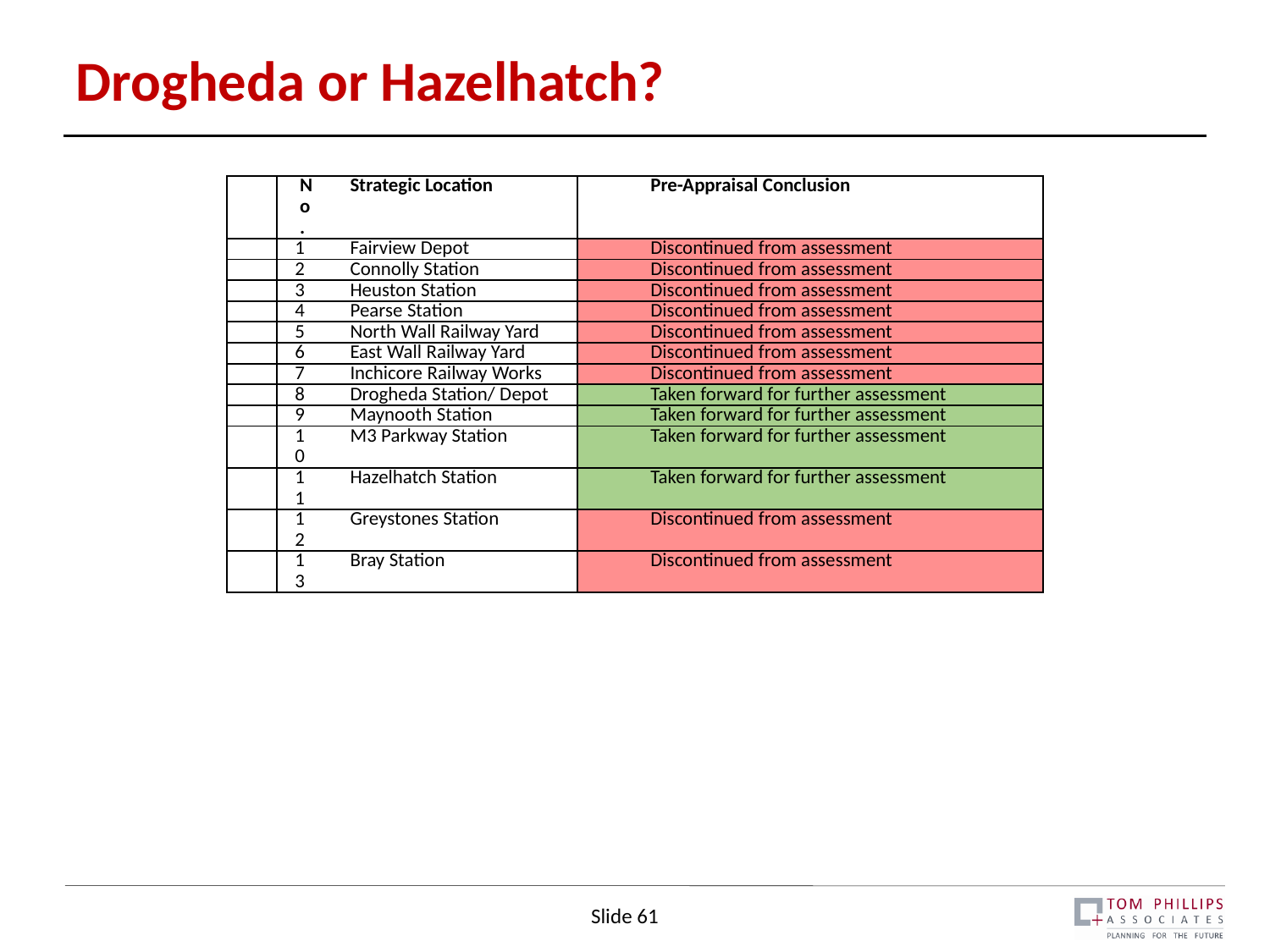

# Drogheda or Hazelhatch?
| No. | Strategic Location | Pre-Appraisal Conclusion |
| --- | --- | --- |
| 1 | Fairview Depot | Discontinued from assessment |
| 2 | Connolly Station | Discontinued from assessment |
| 3 | Heuston Station | Discontinued from assessment |
| 4 | Pearse Station | Discontinued from assessment |
| 5 | North Wall Railway Yard | Discontinued from assessment |
| 6 | East Wall Railway Yard | Discontinued from assessment |
| 7 | Inchicore Railway Works | Discontinued from assessment |
| 8 | Drogheda Station/ Depot | Taken forward for further assessment |
| 9 | Maynooth Station | Taken forward for further assessment |
| 10 | M3 Parkway Station | Taken forward for further assessment |
| 11 | Hazelhatch Station | Taken forward for further assessment |
| 12 | Greystones Station | Discontinued from assessment |
| 13 | Bray Station | Discontinued from assessment |